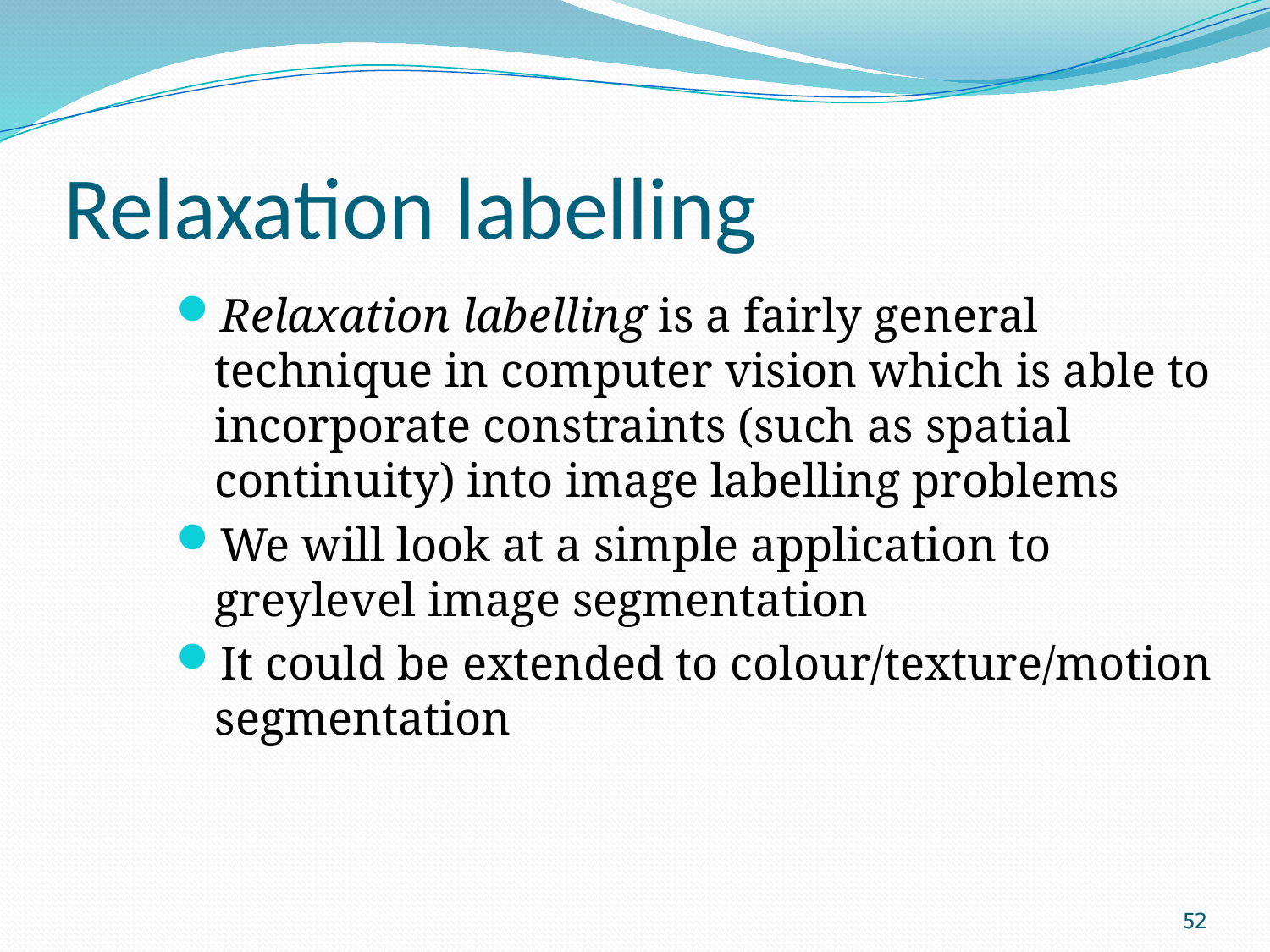

# Relaxation labelling
Relaxation labelling is a fairly general technique in computer vision which is able to incorporate constraints (such as spatial continuity) into image labelling problems
We will look at a simple application to greylevel image segmentation
It could be extended to colour/texture/motion segmentation
52